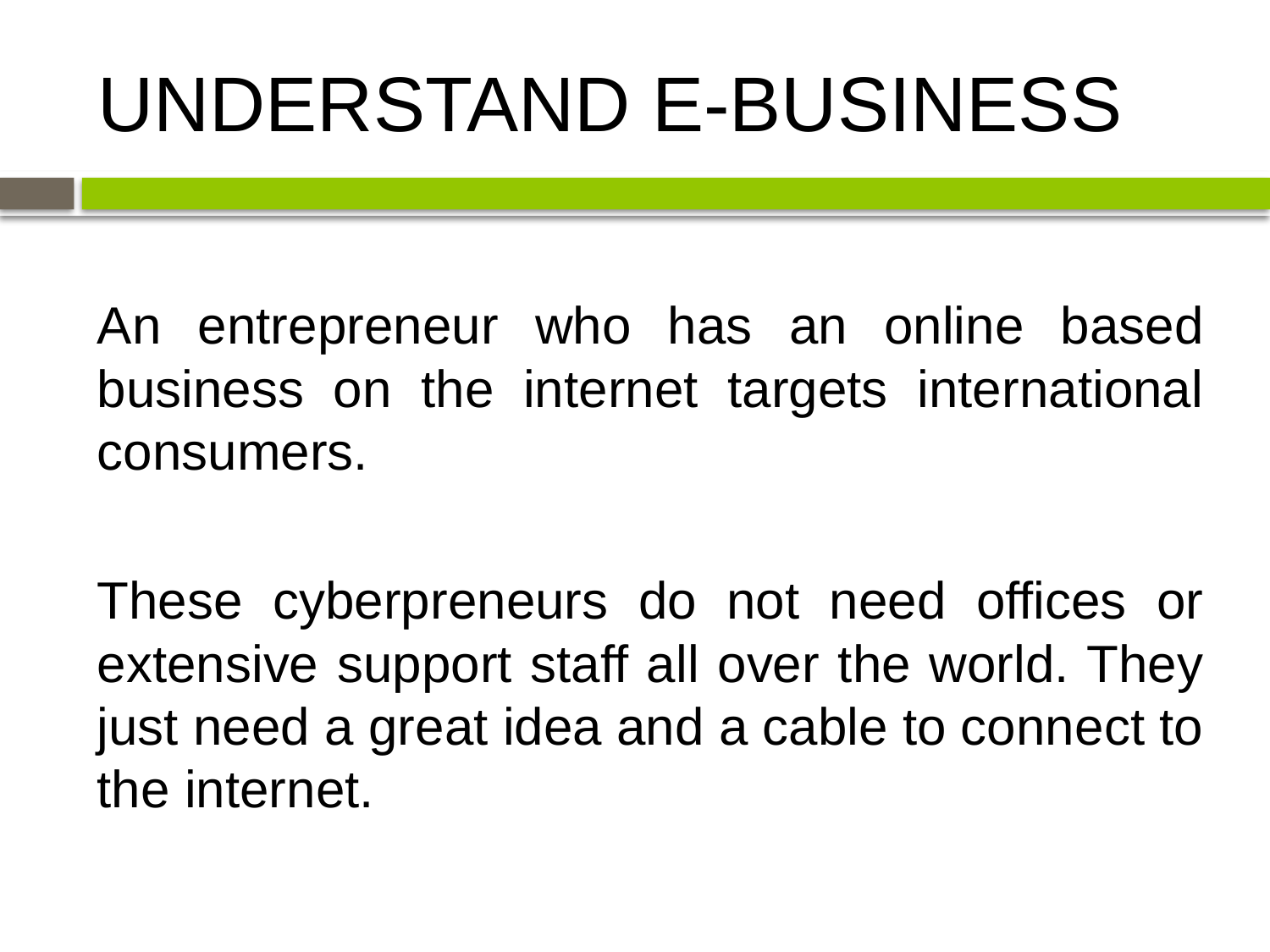

# UNDERSTAND E-BUSINESS
An entrepreneur who has an online based business on the internet targets international consumers.

These cyberpreneurs do not need offices or extensive support staff all over the world. They just need a great idea and a cable to connect to the internet.